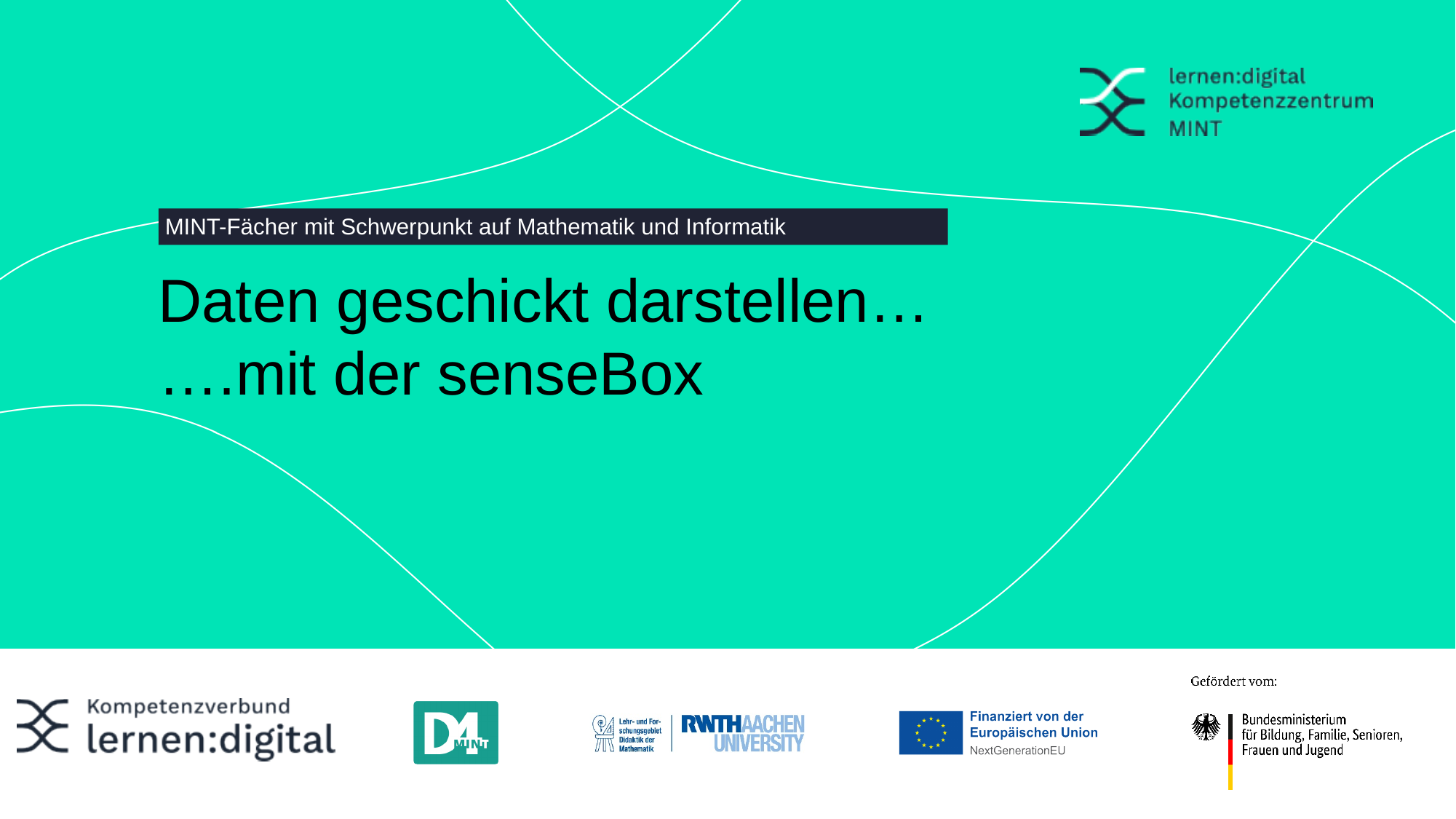

MINT-Fächer mit Schwerpunkt auf Mathematik und Informatik
# Daten geschickt darstellen… ….mit der senseBox